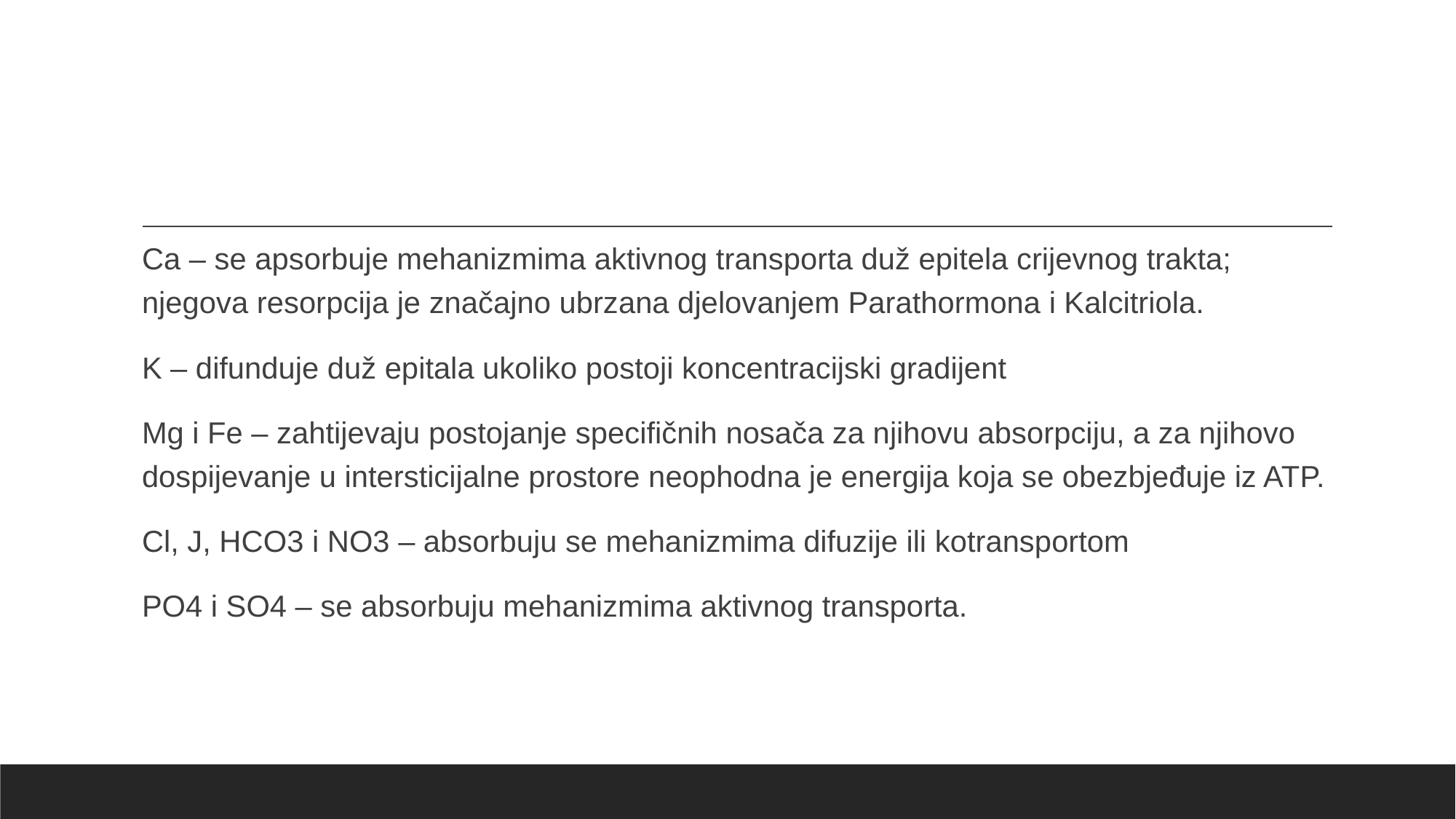

Ca – se apsorbuje mehanizmima aktivnog transporta duž epitela crijevnog trakta; njegova resorpcija je značajno ubrzana djelovanjem Parathormona i Kalcitriola.
K – difunduje duž epitala ukoliko postoji koncentracijski gradijent
Mg i Fe – zahtijevaju postojanje specifičnih nosača za njihovu absorpciju, a za njihovo dospijevanje u intersticijalne prostore neophodna je energija koja se obezbjeđuje iz ATP.
Cl, J, HCO3 i NO3 – absorbuju se mehanizmima difuzije ili kotransportom
PO4 i SO4 – se absorbuju mehanizmima aktivnog transporta.